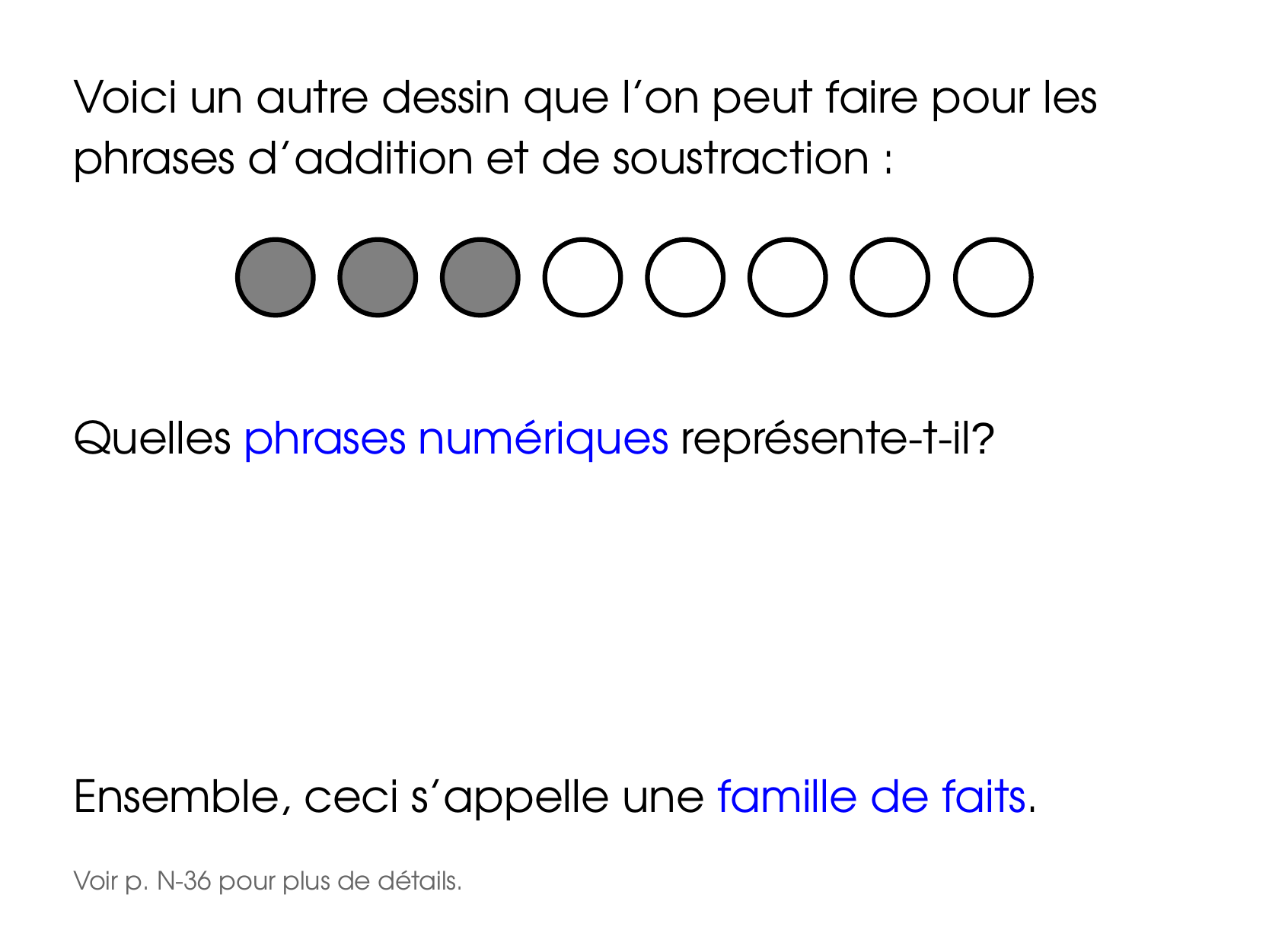

Voici un autre dessin que l’on peut faire pour les
phrases d’addition et de soustraction :

Quelles phrases numériques représente-t-il?
Ensemble, ceci s’appelle une famille de faits.
Voir p. N-36 pour plus de détails.